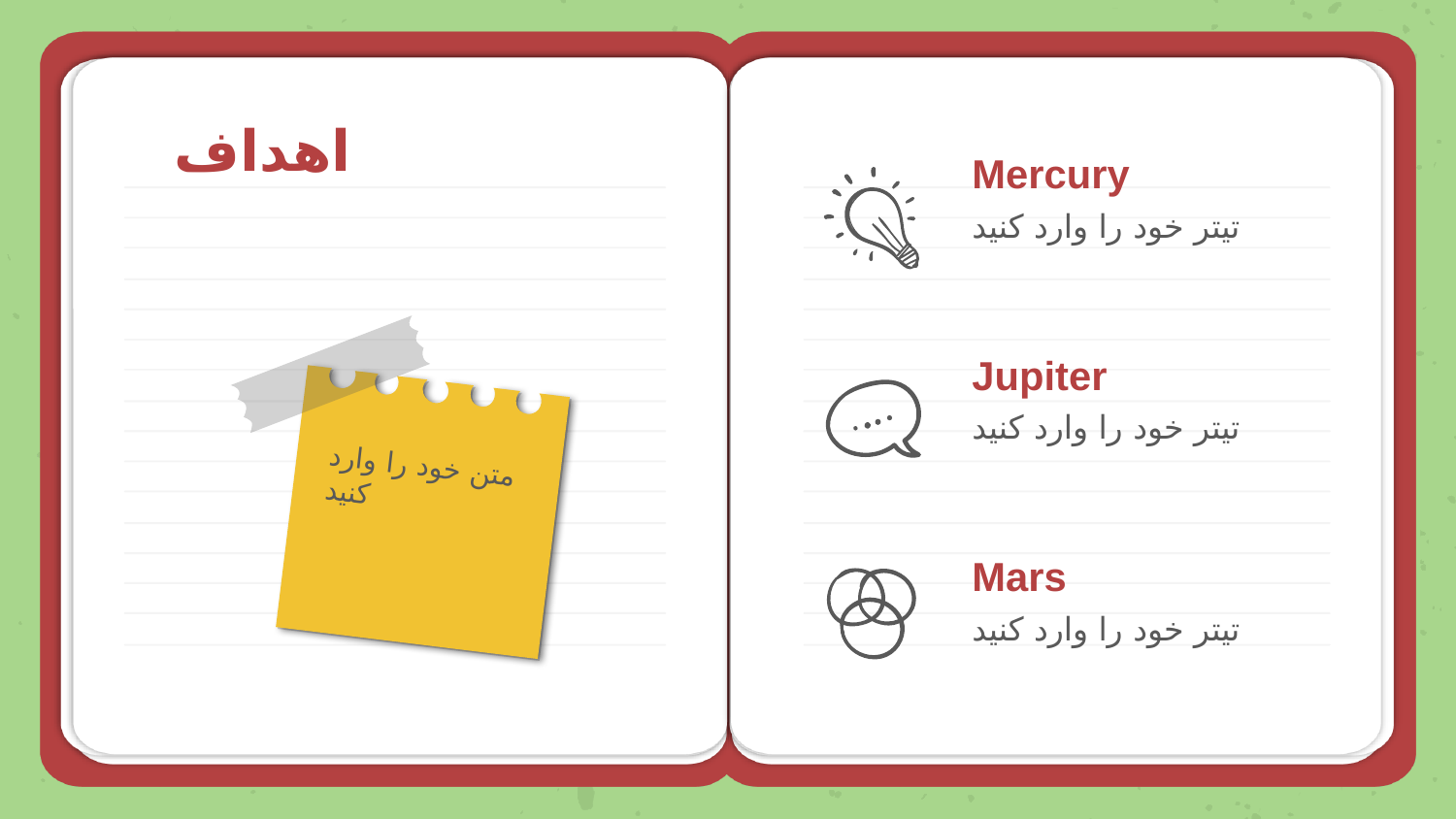

اهداف
# Mercury

تیتر خود را وارد کنید

Jupiter

تیتر خود را وارد کنید
متن خود را وارد کنید
Mars

تیتر خود را وارد کنید